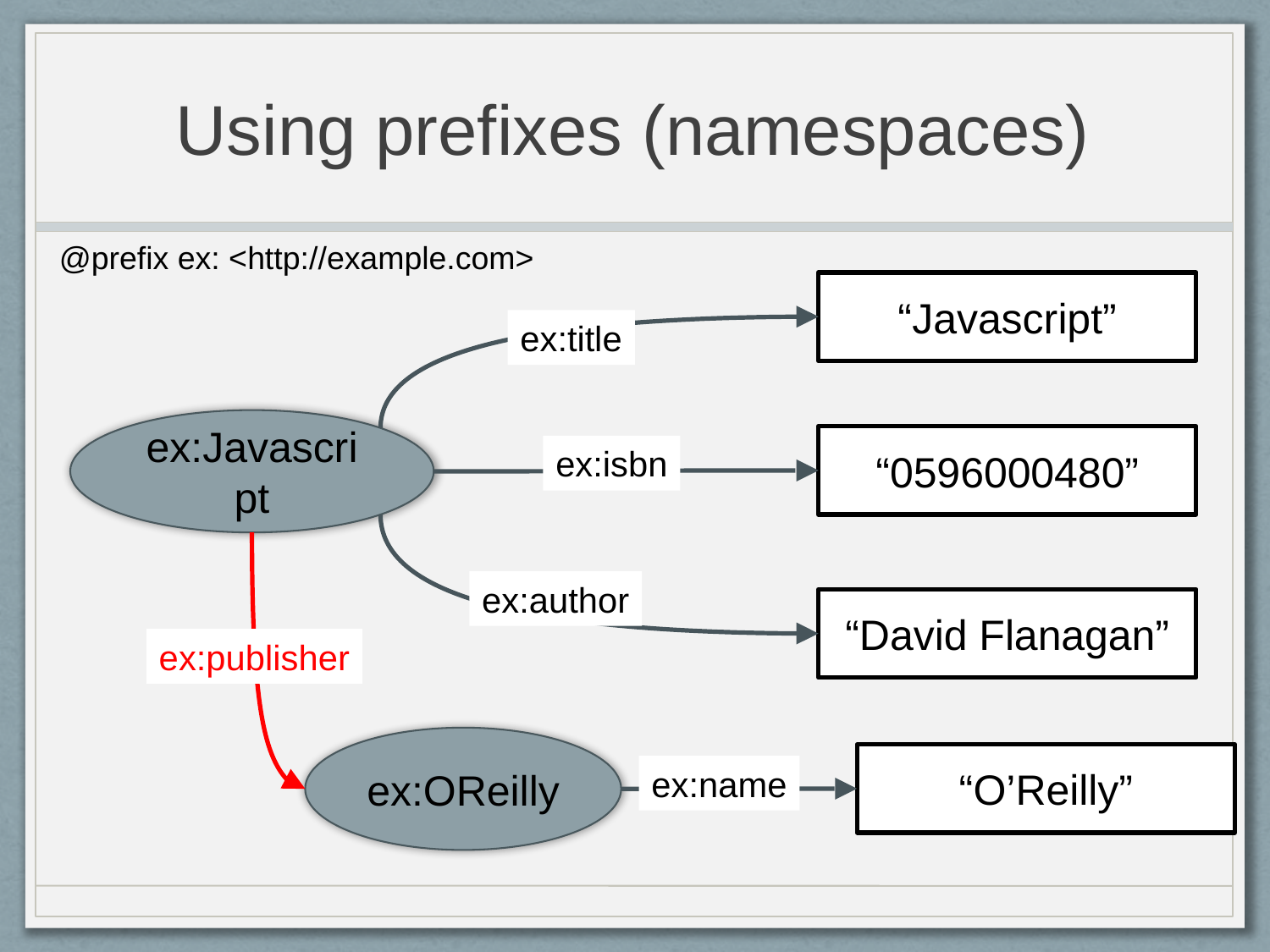

# Using prefixes (namespaces)
@prefix ex: <http://example.com>
“Javascript”
ex:title
ex:Javascript
“0596000480”
ex:isbn
ex:author
“David Flanagan”
ex:publisher
ex:OReilly
“O’Reilly”
ex:name